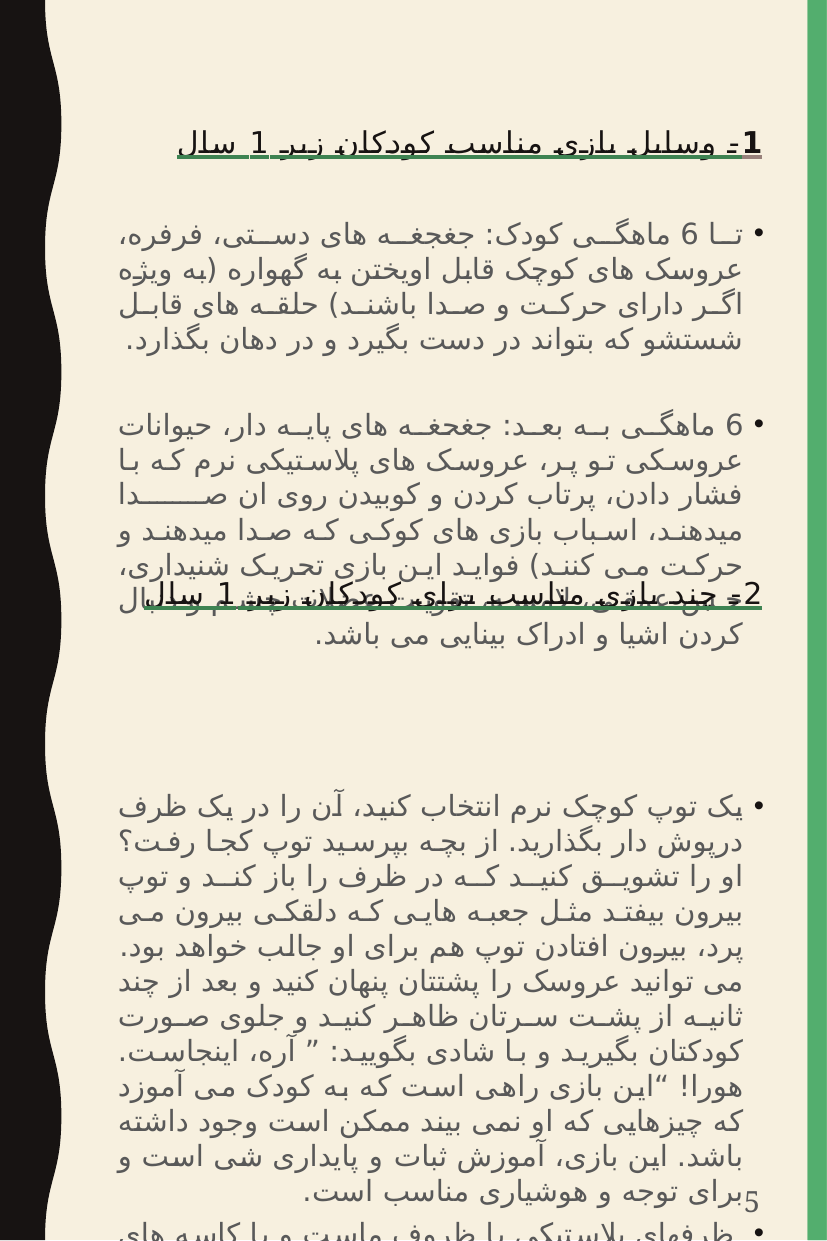

# 1- وسایل بازی مناسب کودکان زیر 1 سال
تا 6 ماهگی کودک: جغجغه های دستی، فرفره، عروسک های کوچک قابل اویختن به گهواره (به ویژه اگر دارای حرکت و صدا باشند) حلقه های قابل شستشو که بتواند در دست بگیرد و در دهان بگذارد.

6 ماهگی به بعد: جغحغه های پایه دار، حیوانات عروسکی تو پر، عروسک های پلاستیکی نرم که با فشار دادن، پرتاب کردن و کوبیدن روی ان صدا میدهند، اسباب بازی های کوکی که صدا میدهند و حرکت می کنند) فواید این بازی تحریک شنیداری، حس عمقی، لامسه، تقویت عضلات چشم و دنبال کردن اشیا و ادراک بینایی می باشد.

یک توپ کوچک نرم انتخاب کنید، آن را در یک ظرف درپوش دار بگذارید. از بچه بپرسید توپ کجا رفت؟ او را تشویق کنید که در ظرف را باز کند و توپ بیرون بیفتد مثل جعبه هایی که دلقکی بیرون می پرد، بیرون افتادن توپ هم برای او جالب خواهد بود. می توانید عروسک را پشتتان پنهان کنید و بعد از چند ثانیه از پشت سرتان ظاهر کنید و جلوی صورت کودکتان بگیرید و با شادی بگویید: ” آره، اینجاست. هورا! “این بازی راهی است که به کودک می آموزد که چیزهایی که او نمی بیند ممکن است وجود داشته باشد. این بازی، آموزش ثبات و پایداری شی است و برای توجه و هوشیاری مناسب است.
 ظرفهای پلاستیکی یا ظروف ماست و یا کاسه های نشکن برای این بازی مناسب می باشد. از این ظروف برای ایجاد یک برج استفاده کنید، به کودکتان کمک کنید که برج را بریزد، این فعالیت به او یاد خواهد داد که نشانه گیری یک هدف را بیاموزد و باعث بهتر شدن هماهنگی چشم ودست می شود، در حالی که ریختن و چیدن را هم یاد خواهد گرفت.

2- چند بازی مناسب برای کودکان زیر 1 سال
5